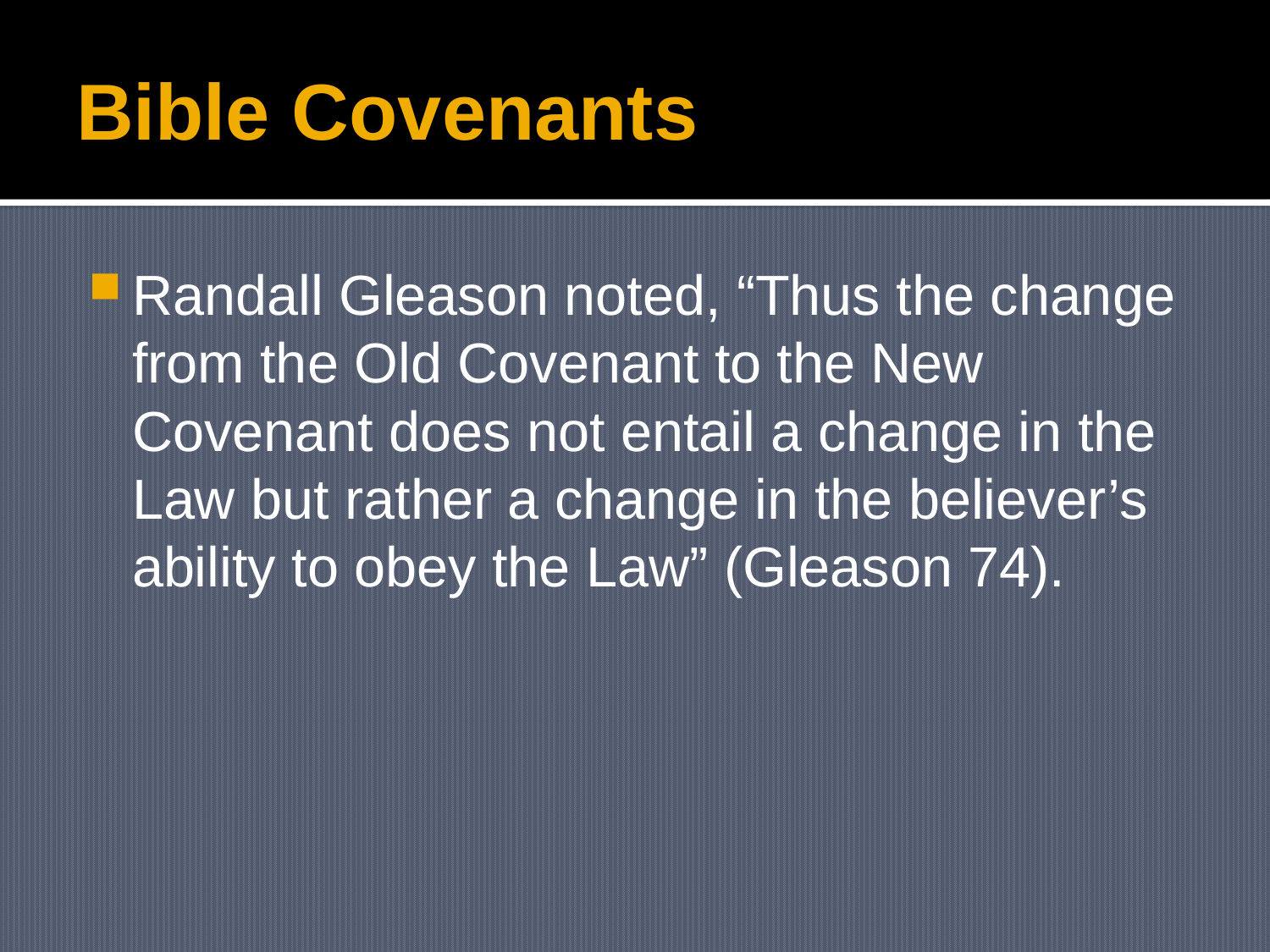

# Bible Covenants
Randall Gleason noted, “Thus the change from the Old Covenant to the New Covenant does not entail a change in the Law but rather a change in the believer’s ability to obey the Law” (Gleason 74).